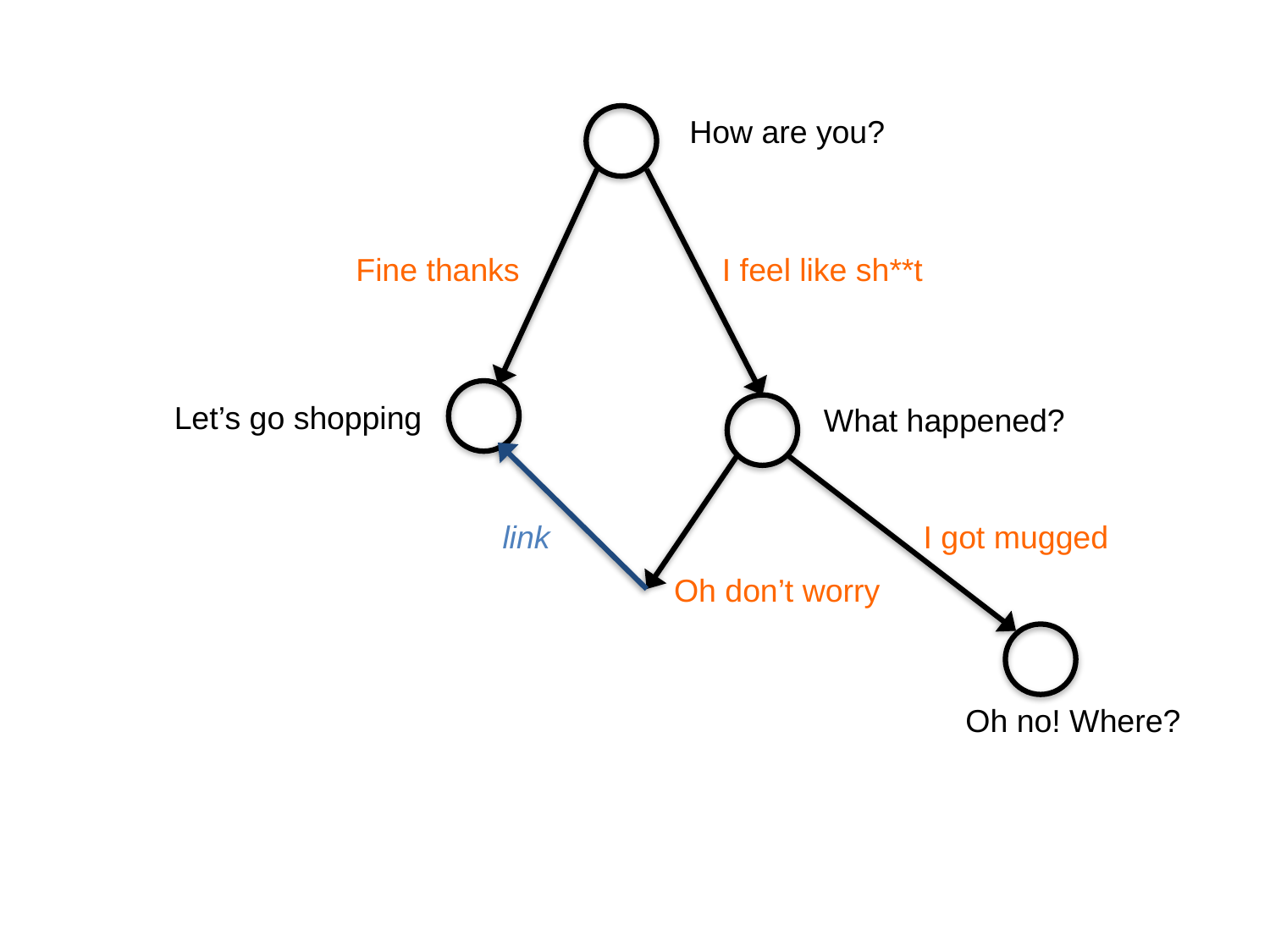

How are you?
Fine thanks
I feel like sh**t

Let’s go shopping
What happened?

link
I got mugged
Oh don’t worry

Oh no! Where?